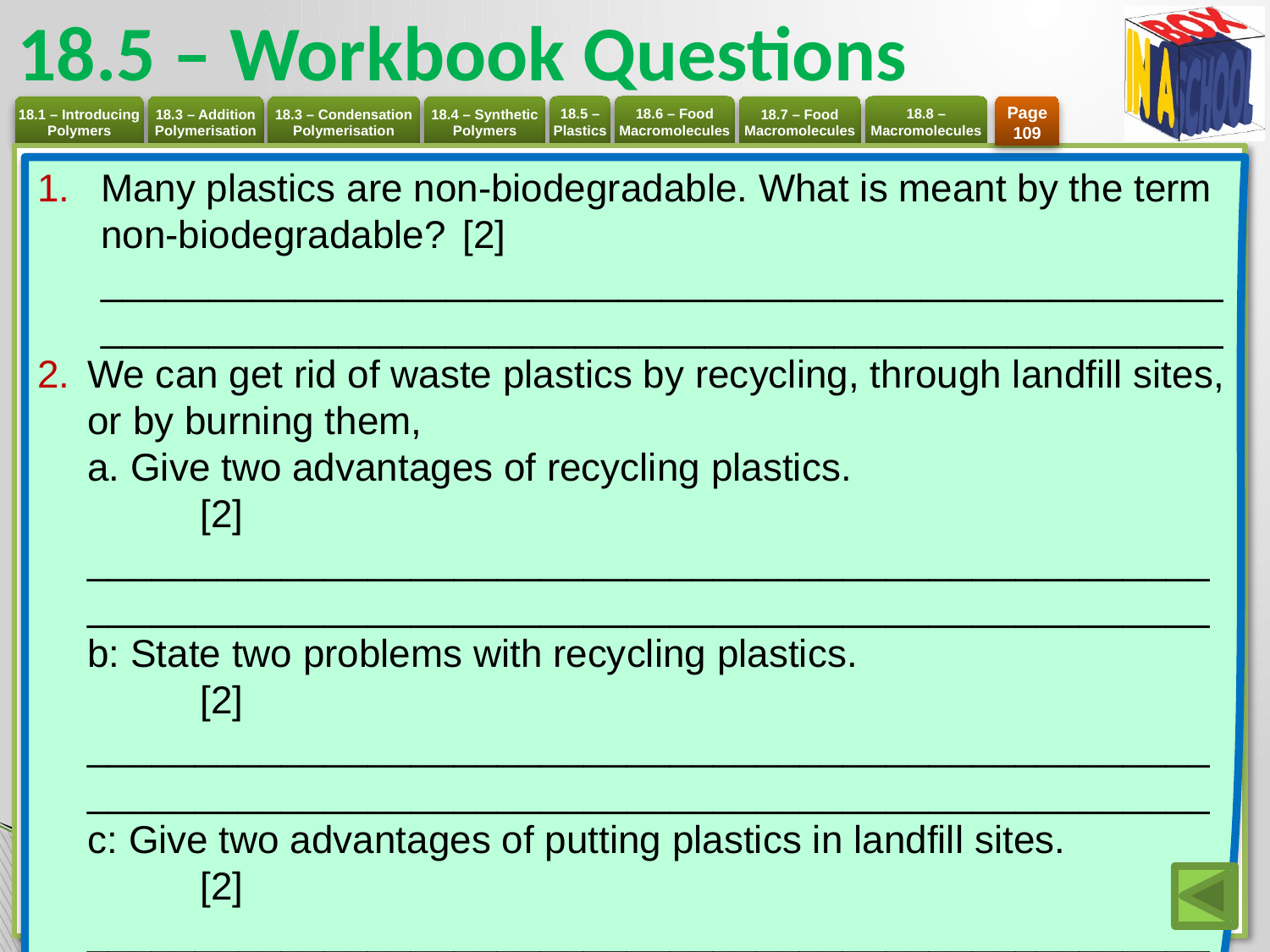

# 18.5 – Workbook Questions
Page 109
Many plastics are non-biodegradable. What is meant by the term non-biodegradable?	[2]
____________________________________________________ ____________________________________________________
We can get rid of waste plastics by recycling, through landfill sites, or by burning them,
a. Give two advantages of recycling plastics.	[2]
____________________________________________________ ____________________________________________________
b: State two problems with recycling plastics.	[2]
____________________________________________________ ____________________________________________________
c: Give two advantages of putting plastics in landfill sites.	[2]
____________________________________________________
d: Give one advantage of burning plastics.	[1]
__________________________________________________